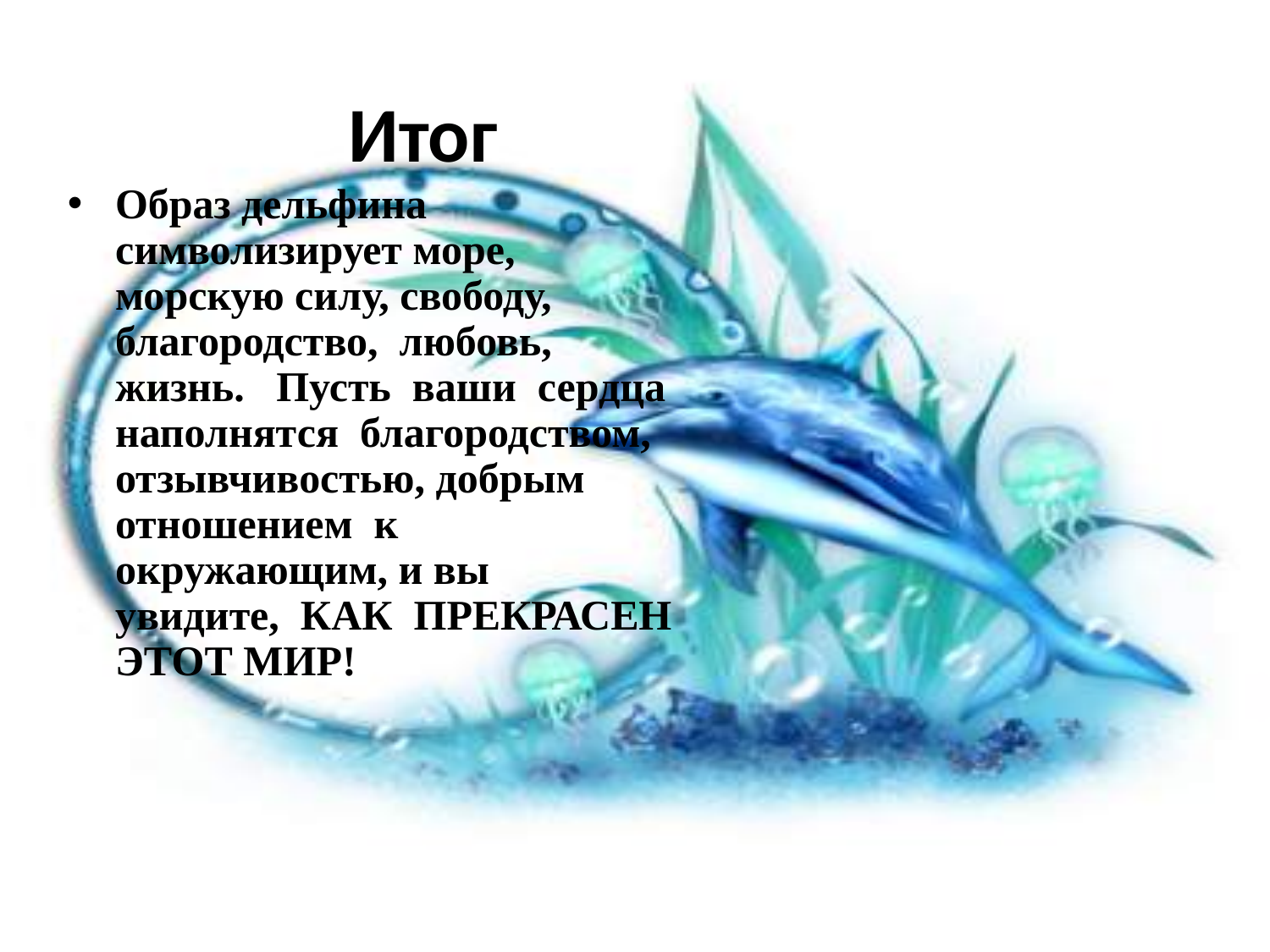

# Итог
Образ дельфина символизирует море, морскую силу, свободу, благородство,  любовь, жизнь.   Пусть  ваши  сердца наполнятся  благородством, отзывчивостью, добрым  отношением  к  окружающим, и вы  увидите,  КАК  ПРЕКРАСЕН ЭТОТ МИР!